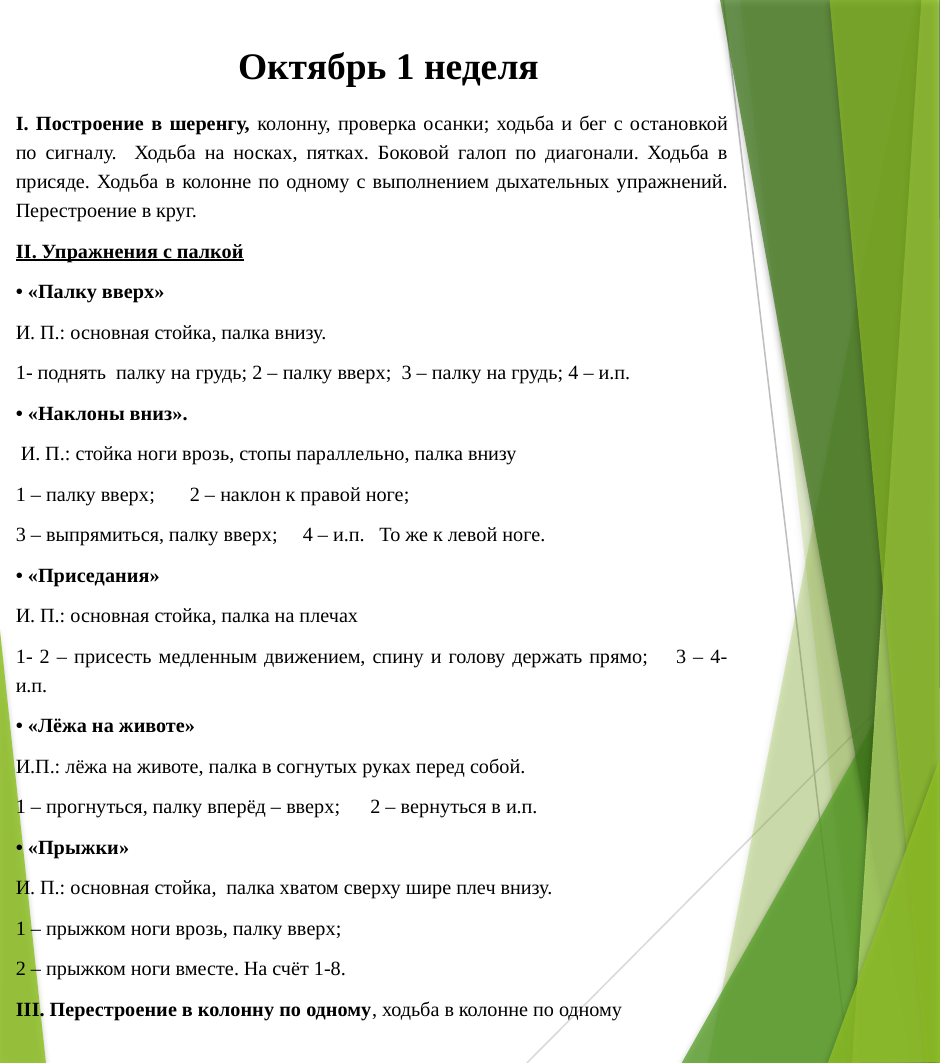

# Октябрь 1 неделя
I. Построение в шеренгу, колонну, проверка осанки; ходьба и бег с остановкой по сигналу.  Ходьба на носках, пятках. Боковой галоп по диагонали. Ходьба в присяде. Ходьба в колонне по одному с выполнением дыхательных упражнений. Перестроение в круг.
II. Упражнения с палкой
• «Палку вверх»
И. П.: основная стойка, палка внизу.
1- поднять  палку на грудь; 2 – палку вверх;  3 – палку на грудь; 4 – и.п.
• «Наклоны вниз».
 И. П.: стойка ноги врозь, стопы параллельно, палка внизу
1 – палку вверх;       2 – наклон к правой ноге;
3 – выпрямиться, палку вверх;     4 – и.п.   То же к левой ноге.
• «Приседания»
И. П.: основная стойка, палка на плечах
1- 2 – присесть медленным движением, спину и голову держать прямо;    3 – 4- и.п.
• «Лёжа на животе»
И.П.: лёжа на животе, палка в согнутых руках перед собой.
1 – прогнуться, палку вперёд – вверх;      2 – вернуться в и.п.
• «Прыжки»
И. П.: основная стойка,  палка хватом сверху шире плеч внизу.
1 – прыжком ноги врозь, палку вверх;
2 – прыжком ноги вместе. На счёт 1-8.
III. Перестроение в колонну по одному, ходьба в колонне по одному